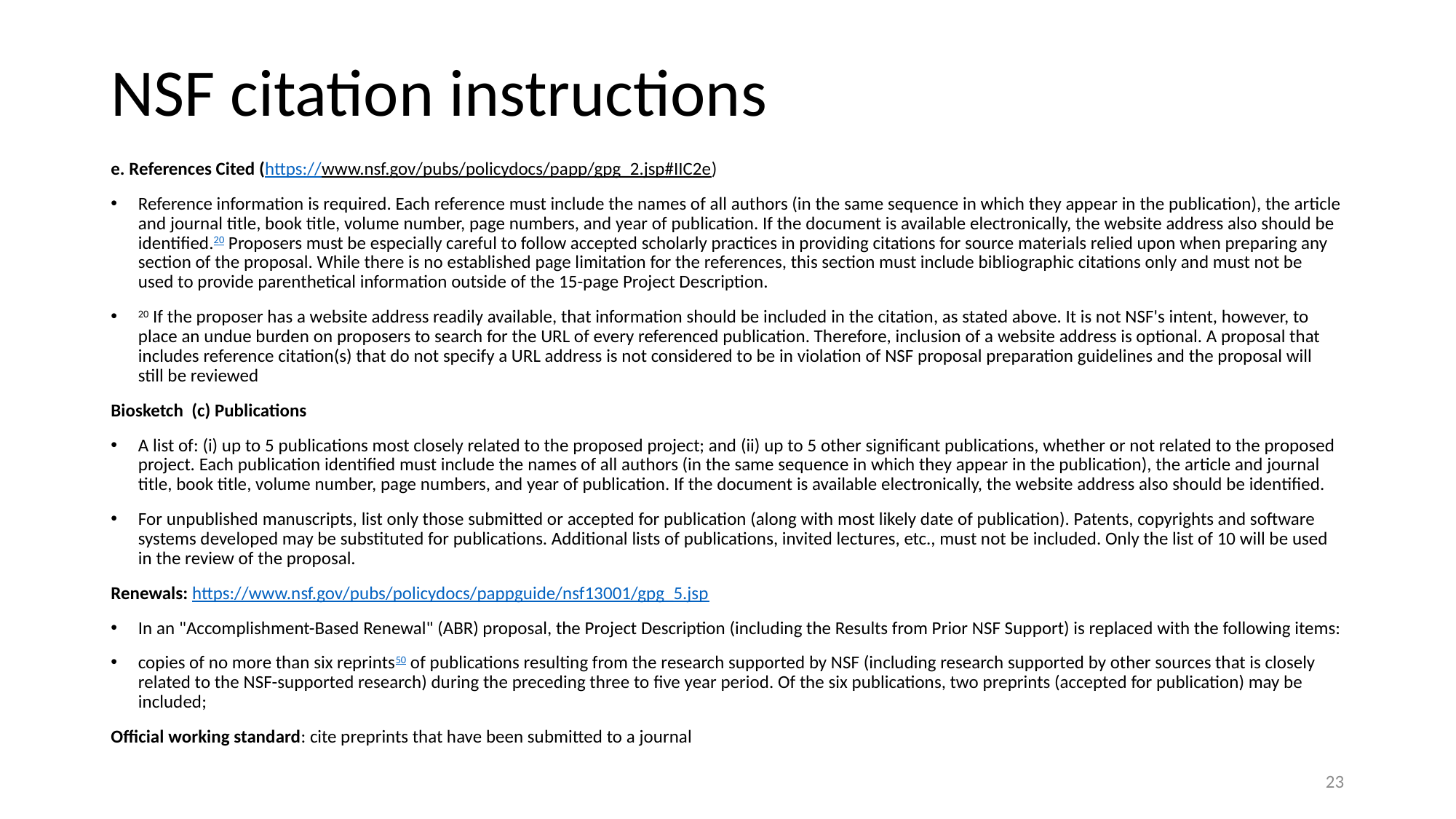

# NSF citation instructions
e. References Cited (https://www.nsf.gov/pubs/policydocs/papp/gpg_2.jsp#IIC2e)
Reference information is required. Each reference must include the names of all authors (in the same sequence in which they appear in the publication), the article and journal title, book title, volume number, page numbers, and year of publication. If the document is available electronically, the website address also should be identified.20 Proposers must be especially careful to follow accepted scholarly practices in providing citations for source materials relied upon when preparing any section of the proposal. While there is no established page limitation for the references, this section must include bibliographic citations only and must not be used to provide parenthetical information outside of the 15-page Project Description.
20 If the proposer has a website address readily available, that information should be included in the citation, as stated above. It is not NSF's intent, however, to place an undue burden on proposers to search for the URL of every referenced publication. Therefore, inclusion of a website address is optional. A proposal that includes reference citation(s) that do not specify a URL address is not considered to be in violation of NSF proposal preparation guidelines and the proposal will still be reviewed
Biosketch  (c) Publications
A list of: (i) up to 5 publications most closely related to the proposed project; and (ii) up to 5 other significant publications, whether or not related to the proposed project. Each publication identified must include the names of all authors (in the same sequence in which they appear in the publication), the article and journal title, book title, volume number, page numbers, and year of publication. If the document is available electronically, the website address also should be identified.
For unpublished manuscripts, list only those submitted or accepted for publication (along with most likely date of publication). Patents, copyrights and software systems developed may be substituted for publications. Additional lists of publications, invited lectures, etc., must not be included. Only the list of 10 will be used in the review of the proposal.
Renewals: https://www.nsf.gov/pubs/policydocs/pappguide/nsf13001/gpg_5.jsp
In an "Accomplishment-Based Renewal" (ABR) proposal, the Project Description (including the Results from Prior NSF Support) is replaced with the following items:
copies of no more than six reprints50 of publications resulting from the research supported by NSF (including research supported by other sources that is closely related to the NSF-supported research) during the preceding three to five year period. Of the six publications, two preprints (accepted for publication) may be included;
Official working standard: cite preprints that have been submitted to a journal

23